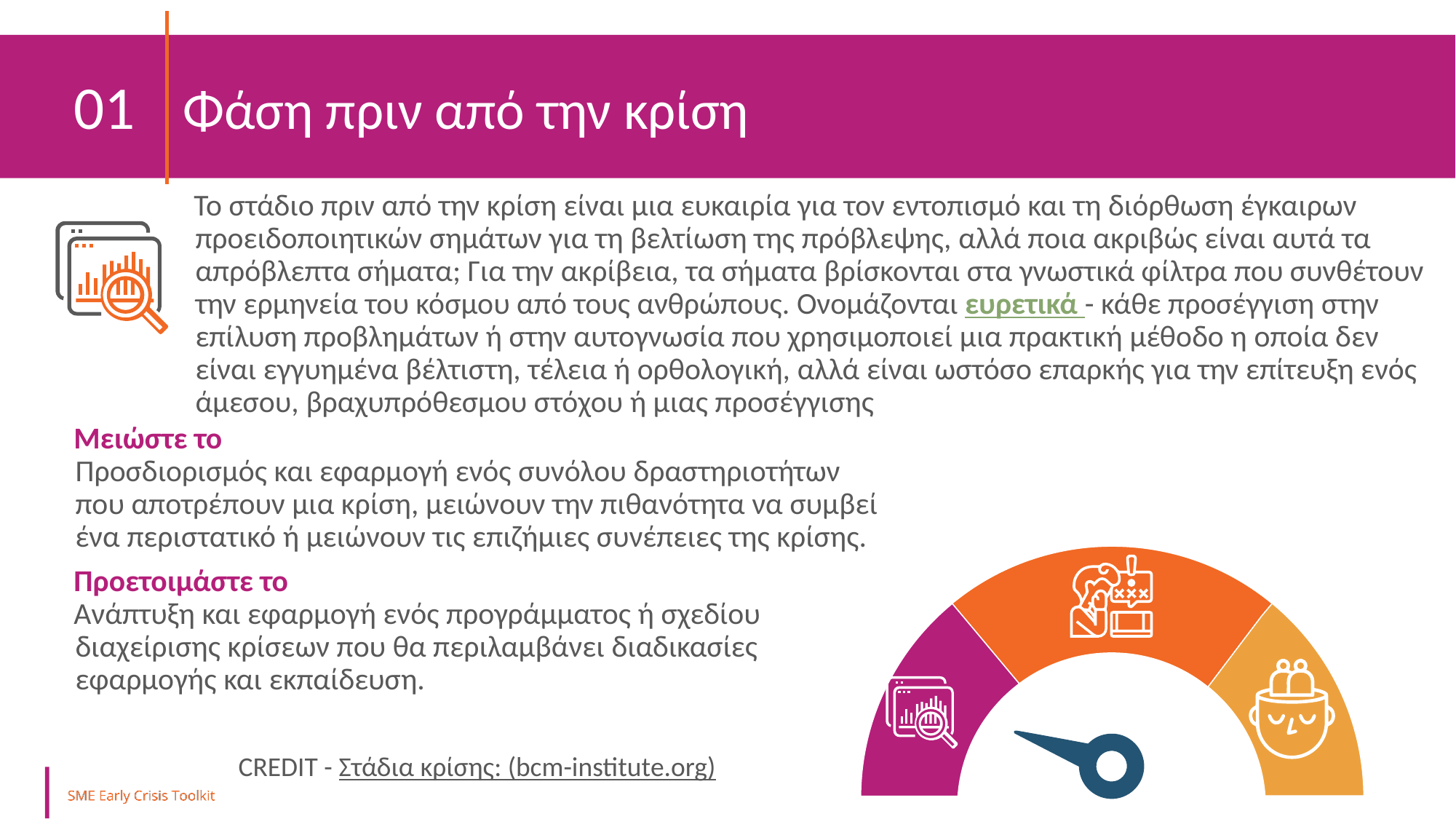

01 	Φάση πριν από την κρίση

Το στάδιο πριν από την κρίση είναι μια ευκαιρία για τον εντοπισμό και τη διόρθωση έγκαιρων προειδοποιητικών σημάτων για τη βελτίωση της πρόβλεψης, αλλά ποια ακριβώς είναι αυτά τα απρόβλεπτα σήματα; Για την ακρίβεια, τα σήματα βρίσκονται στα γνωστικά φίλτρα που συνθέτουν την ερμηνεία του κόσμου από τους ανθρώπους. Ονομάζονται ευρετικά - κάθε προσέγγιση στην επίλυση προβλημάτων ή στην αυτογνωσία που χρησιμοποιεί μια πρακτική μέθοδο η οποία δεν είναι εγγυημένα βέλτιστη, τέλεια ή ορθολογική, αλλά είναι ωστόσο επαρκής για την επίτευξη ενός άμεσου, βραχυπρόθεσμου στόχου ή μιας προσέγγισης

Μειώστε το
Προσδιορισμός και εφαρμογή ενός συνόλου δραστηριοτήτων που αποτρέπουν μια κρίση, μειώνουν την πιθανότητα να συμβεί ένα περιστατικό ή μειώνουν τις επιζήμιες συνέπειες της κρίσης.

Προετοιμάστε το
Ανάπτυξη και εφαρμογή ενός προγράμματος ή σχεδίου διαχείρισης κρίσεων που θα περιλαμβάνει διαδικασίες εφαρμογής και εκπαίδευση.

CREDIT - Στάδια κρίσης: (bcm-institute.org)